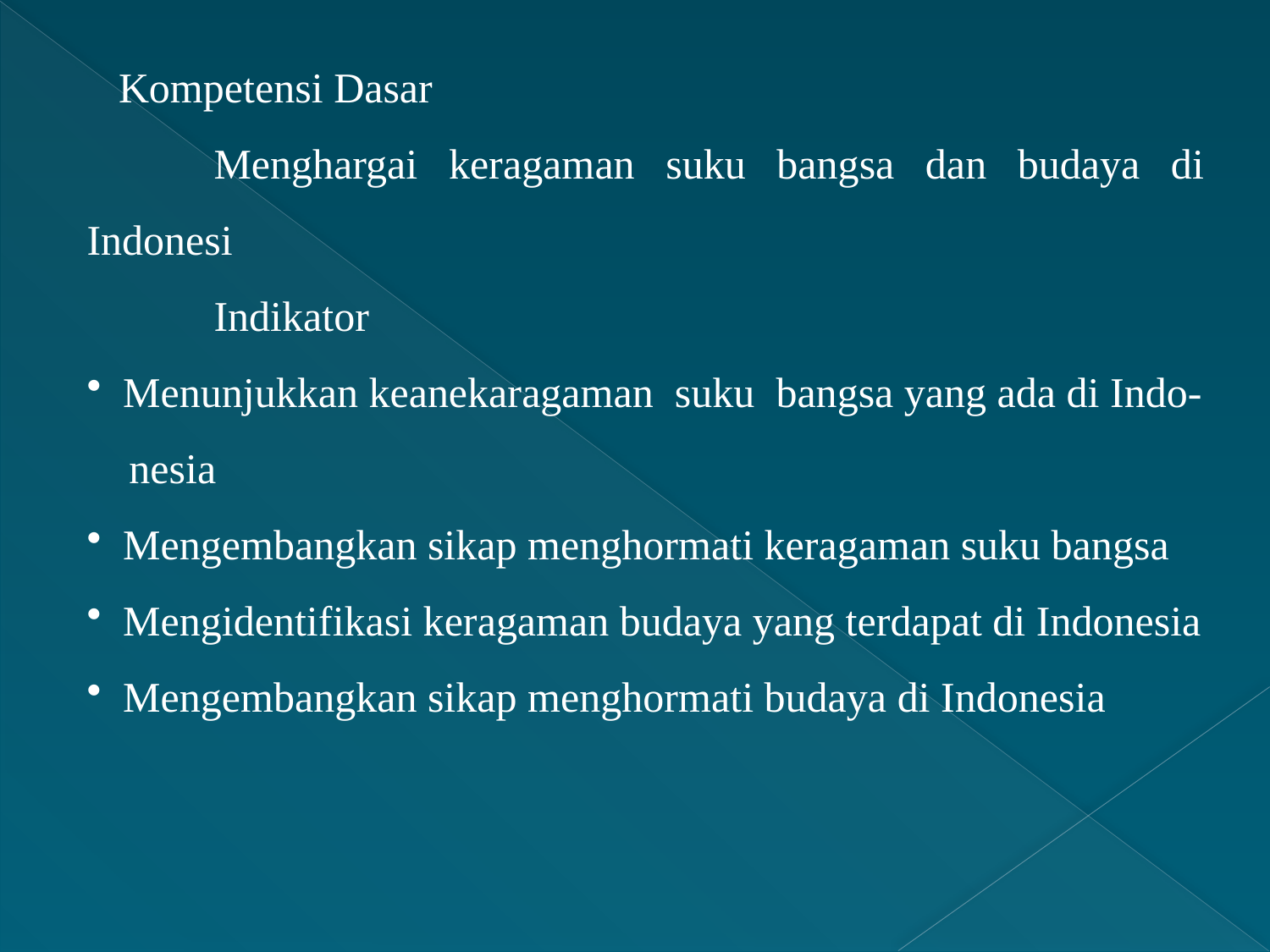

Kompetensi Dasar
	Menghargai keragaman suku bangsa dan budaya di Indonesi
	Indikator
  Menunjukkan keanekaragaman  suku  bangsa yang ada di Indo-
    nesia
  Mengembangkan sikap menghormati keragaman suku bangsa
  Mengidentifikasi keragaman budaya yang terdapat di Indonesia
  Mengembangkan sikap menghormati budaya di Indonesia